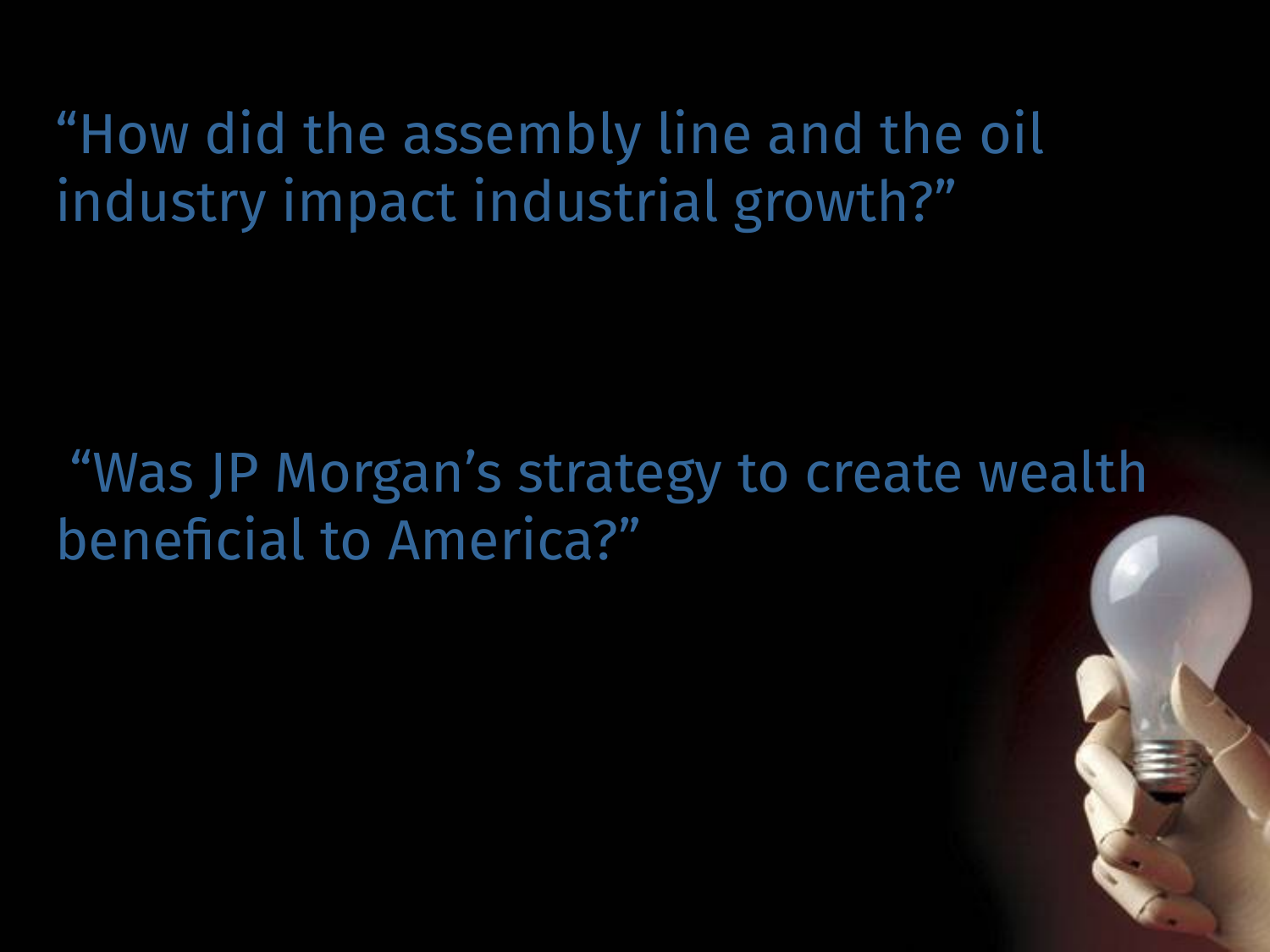

# “How did the assembly line and the oil industry impact industrial growth?” “Was JP Morgan’s strategy to create wealth beneficial to America?”